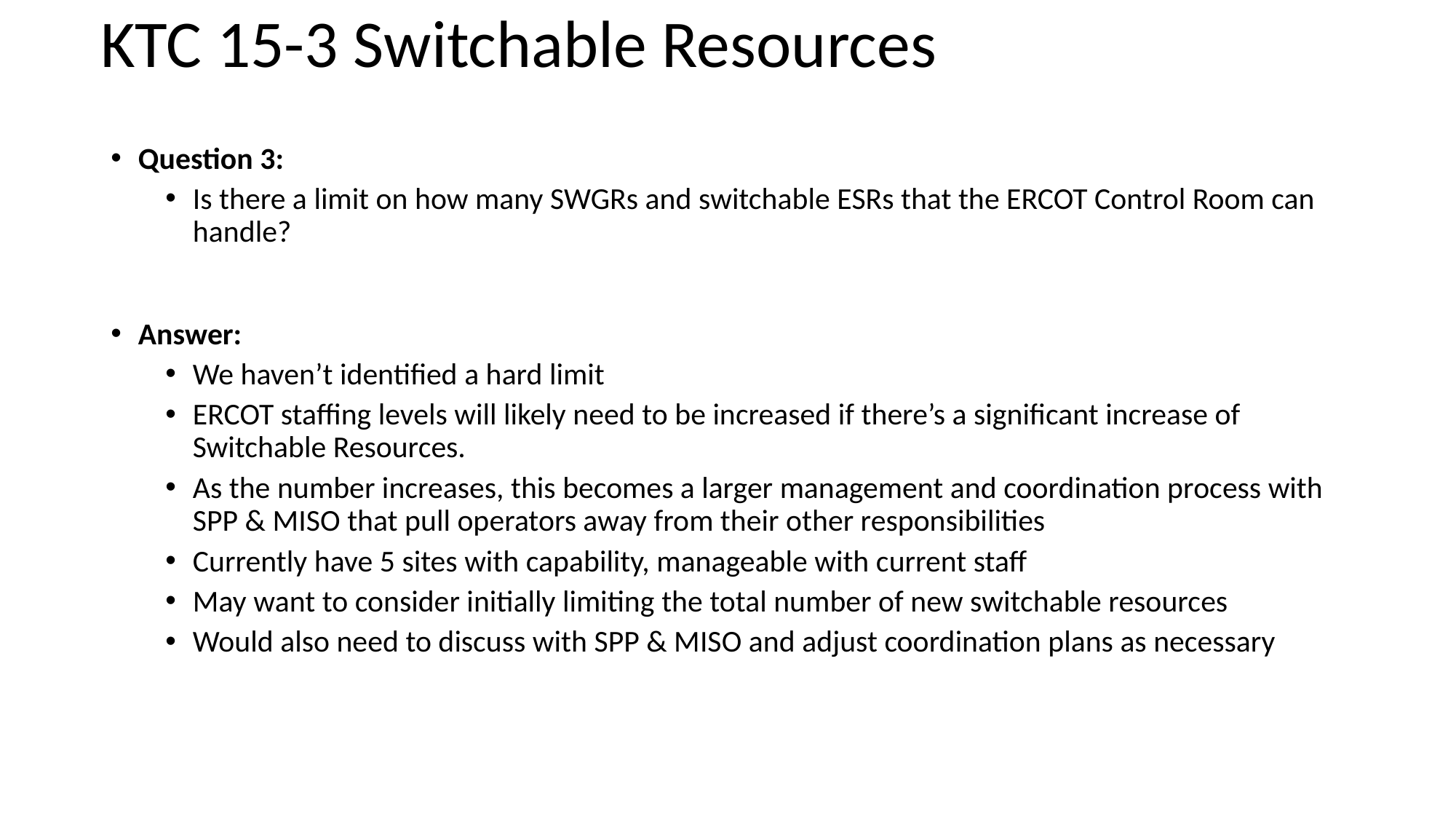

# KTC 15-3 Switchable Resources
Question 3:
Is there a limit on how many SWGRs and switchable ESRs that the ERCOT Control Room can handle?

Answer:
We haven’t identified a hard limit
ERCOT staffing levels will likely need to be increased if there’s a significant increase of Switchable Resources.
As the number increases, this becomes a larger management and coordination process with SPP & MISO that pull operators away from their other responsibilities
Currently have 5 sites with capability, manageable with current staff
May want to consider initially limiting the total number of new switchable resources
Would also need to discuss with SPP & MISO and adjust coordination plans as necessary